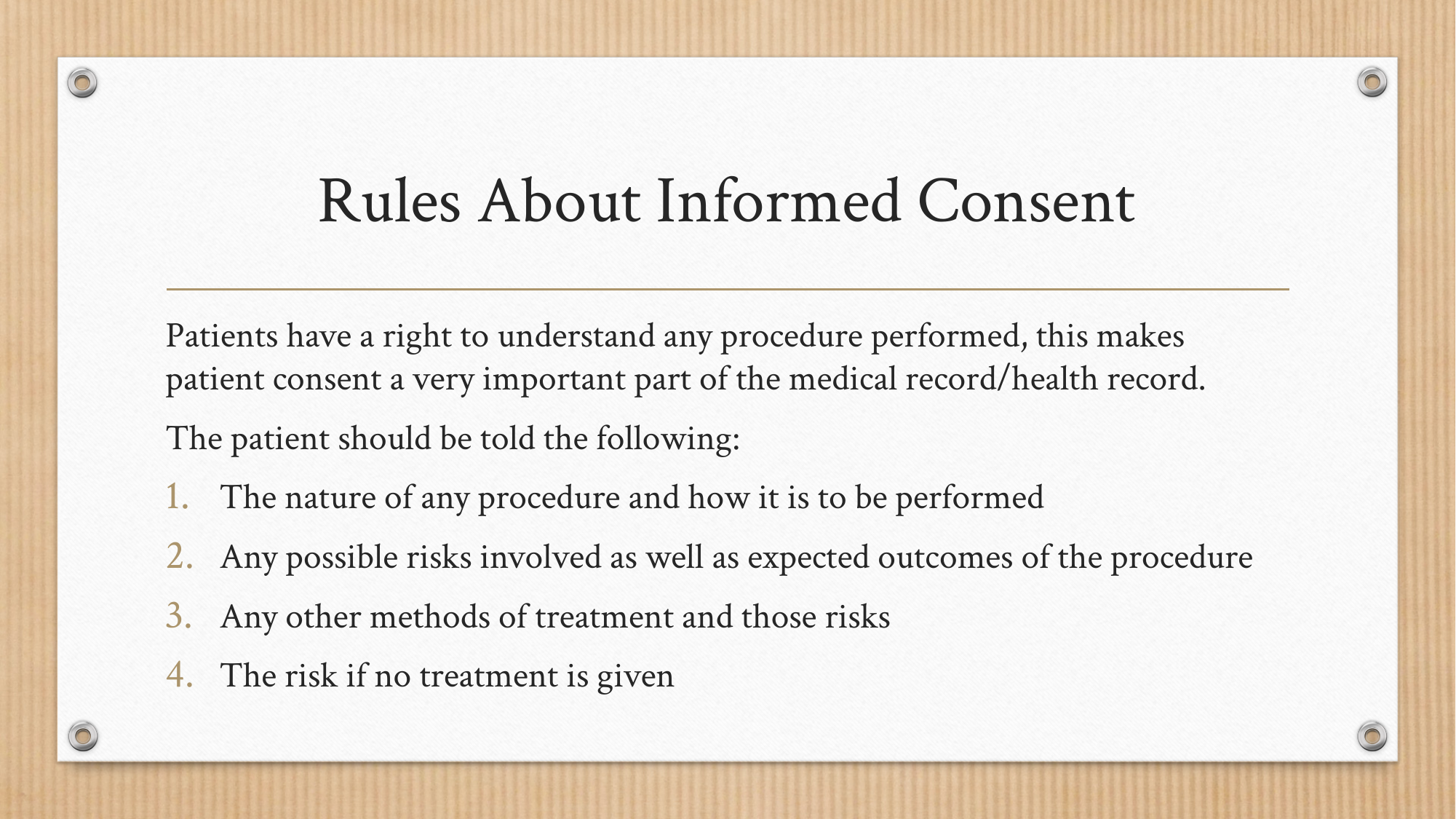

# Rules About Informed Consent
Patients have a right to understand any procedure performed, this makes patient consent a very important part of the medical record/health record.
The patient should be told the following:
The nature of any procedure and how it is to be performed
Any possible risks involved as well as expected outcomes of the procedure
Any other methods of treatment and those risks
The risk if no treatment is given